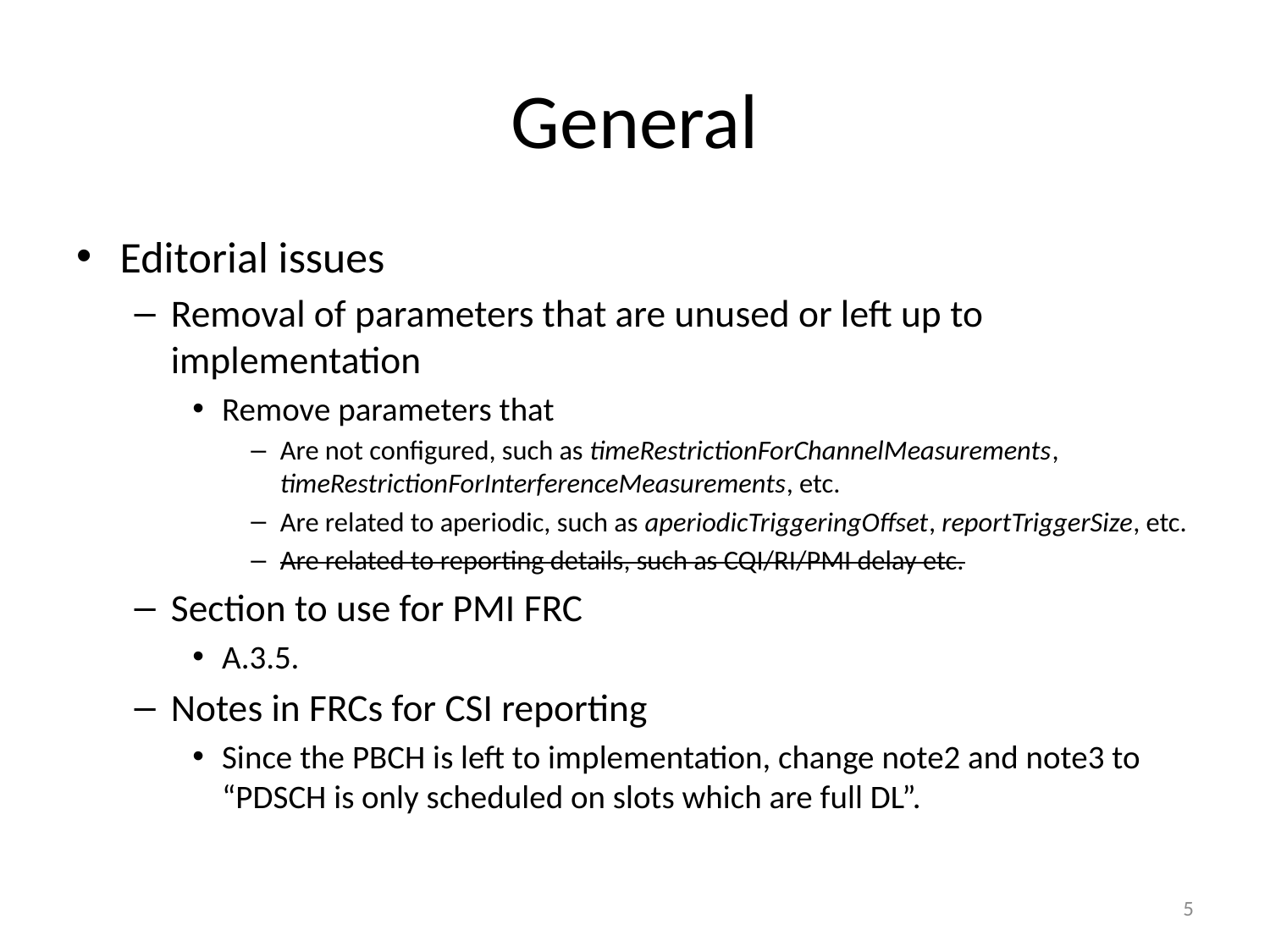

# General
Editorial issues
Removal of parameters that are unused or left up to implementation
Remove parameters that
Are not configured, such as timeRestrictionForChannelMeasurements, timeRestrictionForInterferenceMeasurements, etc.
Are related to aperiodic, such as aperiodicTriggeringOffset, reportTriggerSize, etc.
Are related to reporting details, such as CQI/RI/PMI delay etc.
Section to use for PMI FRC
A.3.5.
Notes in FRCs for CSI reporting
Since the PBCH is left to implementation, change note2 and note3 to “PDSCH is only scheduled on slots which are full DL”.

5